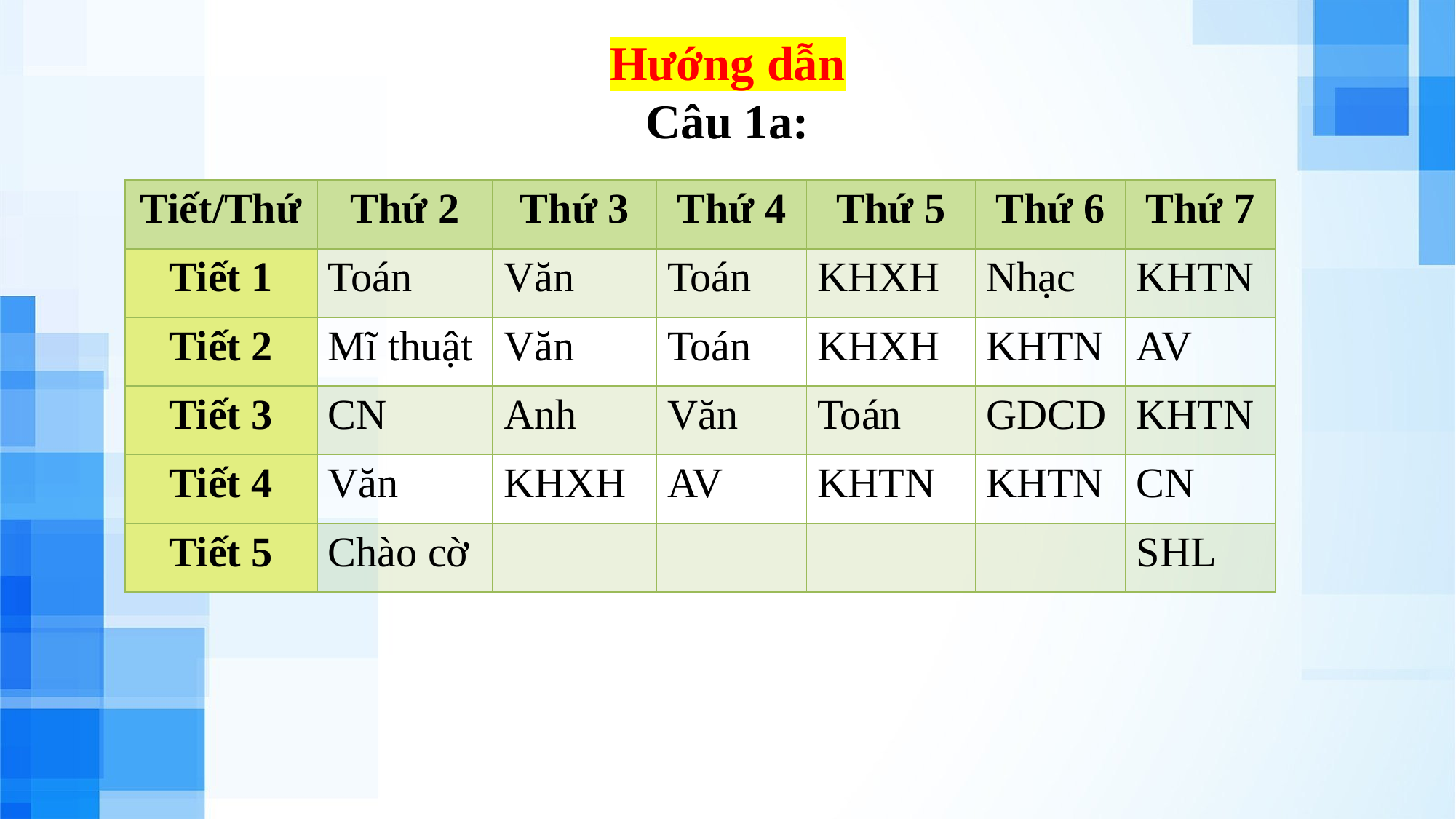

# Hướng dẫn Câu 1a:
| Tiết/Thứ | Thứ 2 | Thứ 3 | Thứ 4 | Thứ 5 | Thứ 6 | Thứ 7 |
| --- | --- | --- | --- | --- | --- | --- |
| Tiết 1 | Toán | Văn | Toán | KHXH | Nhạc | KHTN |
| Tiết 2 | Mĩ thuật | Văn | Toán | KHXH | KHTN | AV |
| Tiết 3 | CN | Anh | Văn | Toán | GDCD | KHTN |
| Tiết 4 | Văn | KHXH | AV | KHTN | KHTN | CN |
| Tiết 5 | Chào cờ |  |  |  |  | SHL |